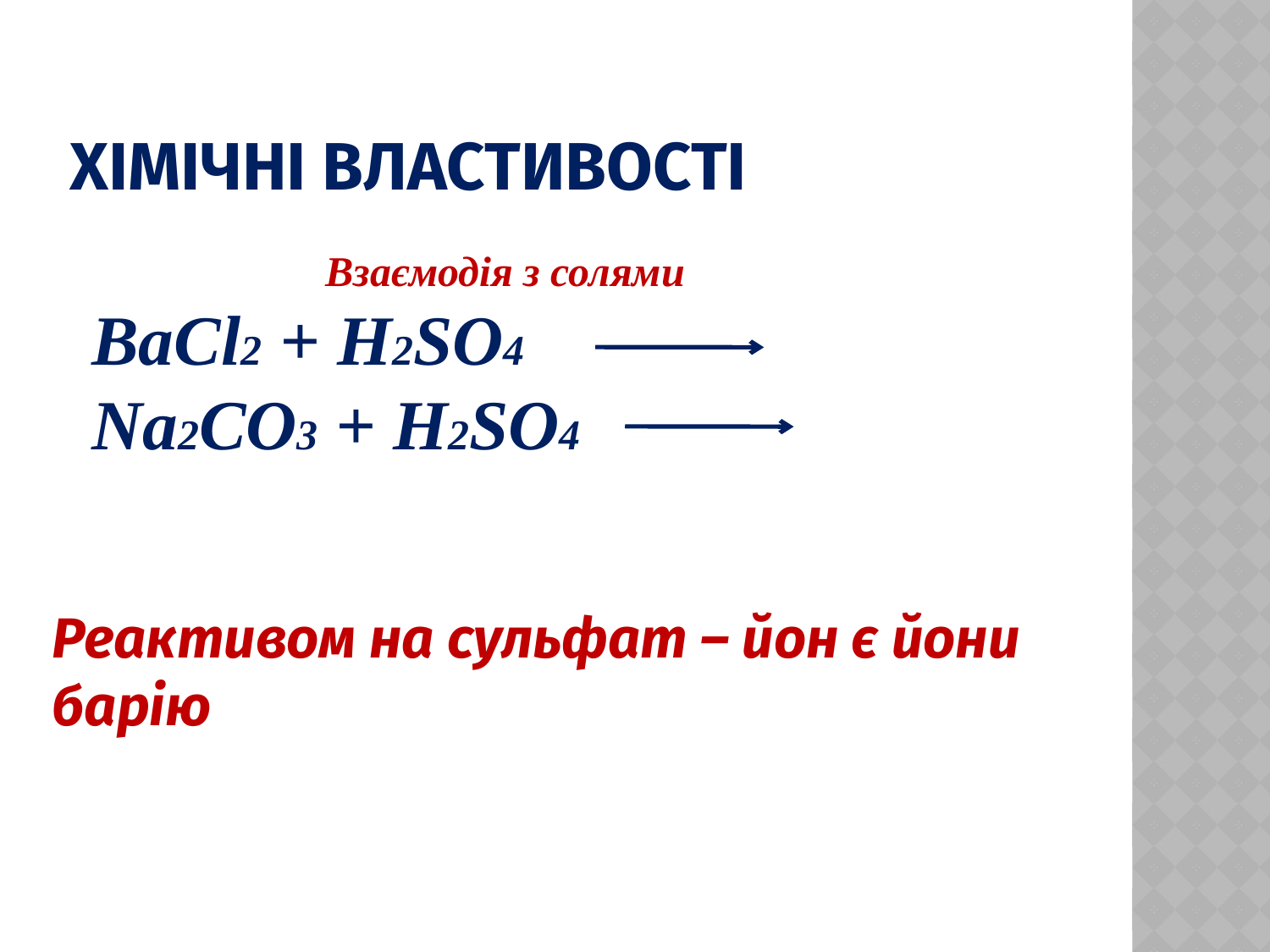

# Хімічні властивості
Взаємодія з солями
BaCl2 + H2SO4
Na2CO3 + H2SO4
Реактивом на сульфат – йон є йони барію